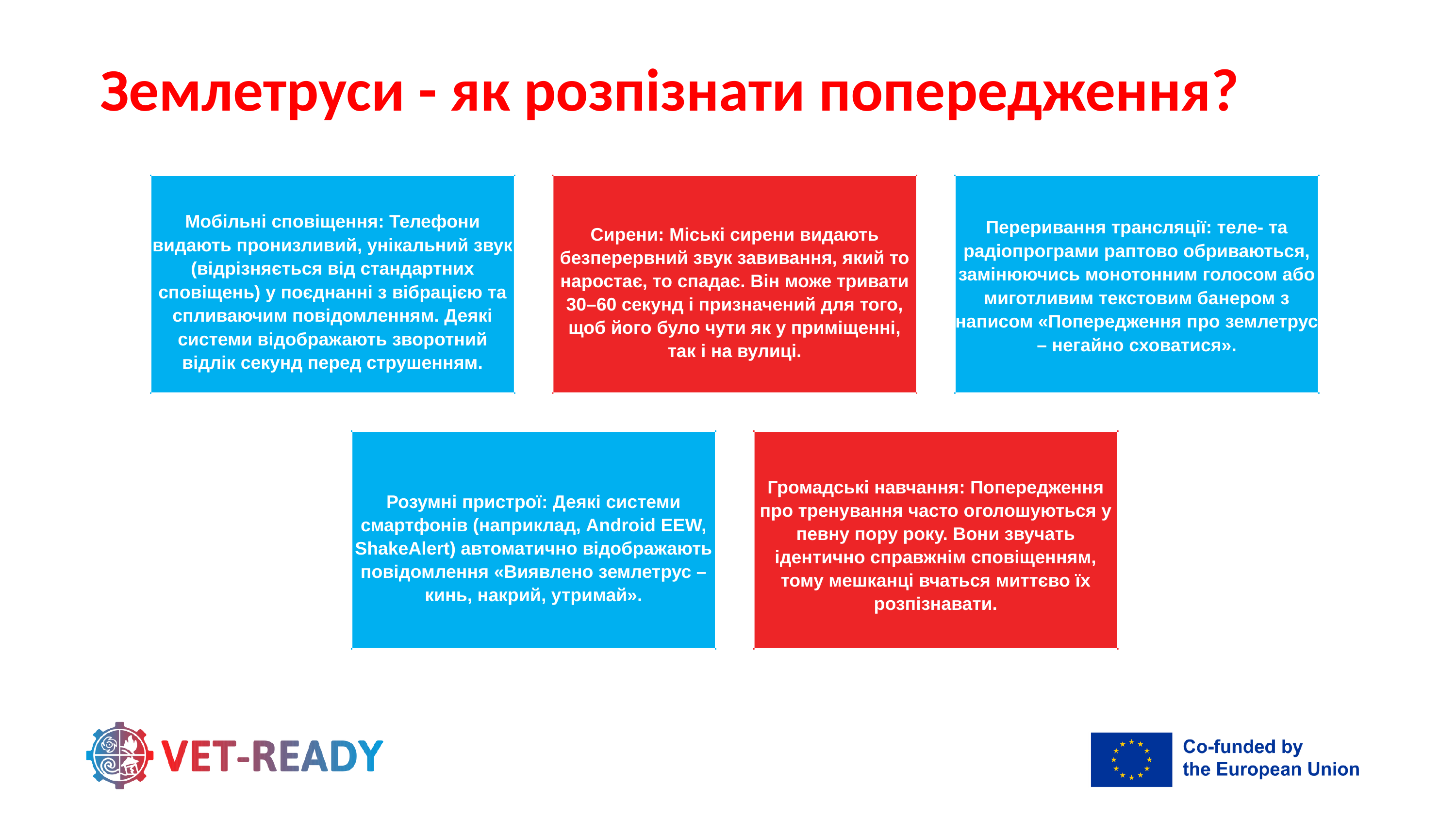

Землетруси - як розпізнати попередження?

Мобільні сповіщення: Телефони видають пронизливий, унікальний звук (відрізняється від стандартних сповіщень) у поєднанні з вібрацією та спливаючим повідомленням. Деякі системи відображають зворотний відлік секунд перед струшенням.

Сирени: Міські сирени видають безперервний звук завивання, який то наростає, то спадає. Він може тривати 30–60 секунд і призначений для того, щоб його було чути як у приміщенні, так і на вулиці.

Переривання трансляції: теле- та радіопрограми раптово обриваються, замінюючись монотонним голосом або миготливим текстовим банером з написом «Попередження про землетрус – негайно сховатися».

Розумні пристрої: Деякі системи смартфонів (наприклад, Android EEW, ShakeAlert) автоматично відображають повідомлення «Виявлено землетрус – кинь, накрий, утримай».

Громадські навчання: Попередження про тренування часто оголошуються у певну пору року. Вони звучать ідентично справжнім сповіщенням, тому мешканці вчаться миттєво їх розпізнавати.